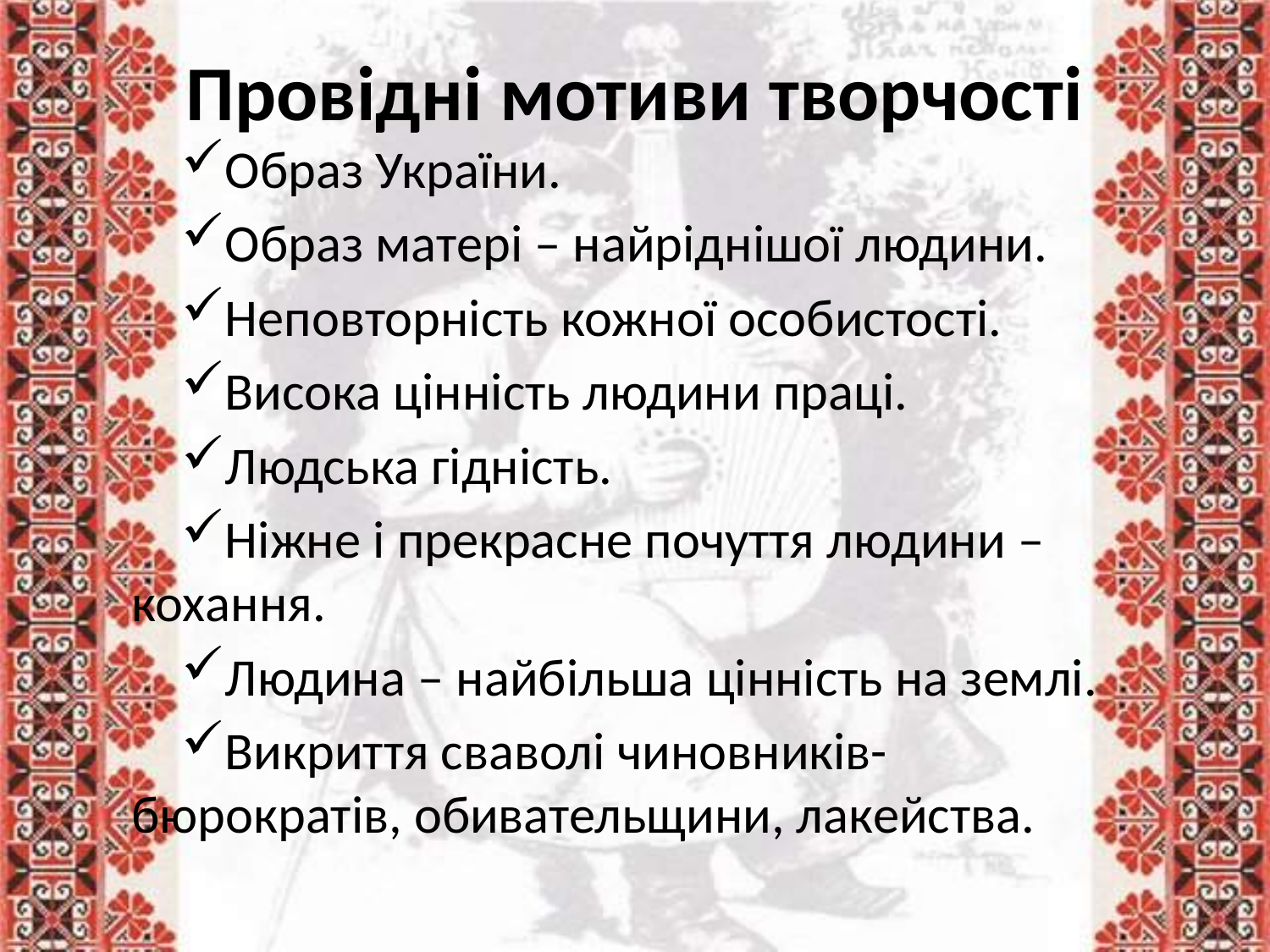

# Провідні мотиви творчості
Образ України.
Образ матері – найріднішої людини.
Неповторність кожної особистості.
Висока цінність людини праці.
Людська гідність.
Ніжне і прекрасне почуття людини – кохання.
Людина – найбільша цінність на землі.
Викриття сваволі чиновників-бюрократів, обивательщини, лакейства.